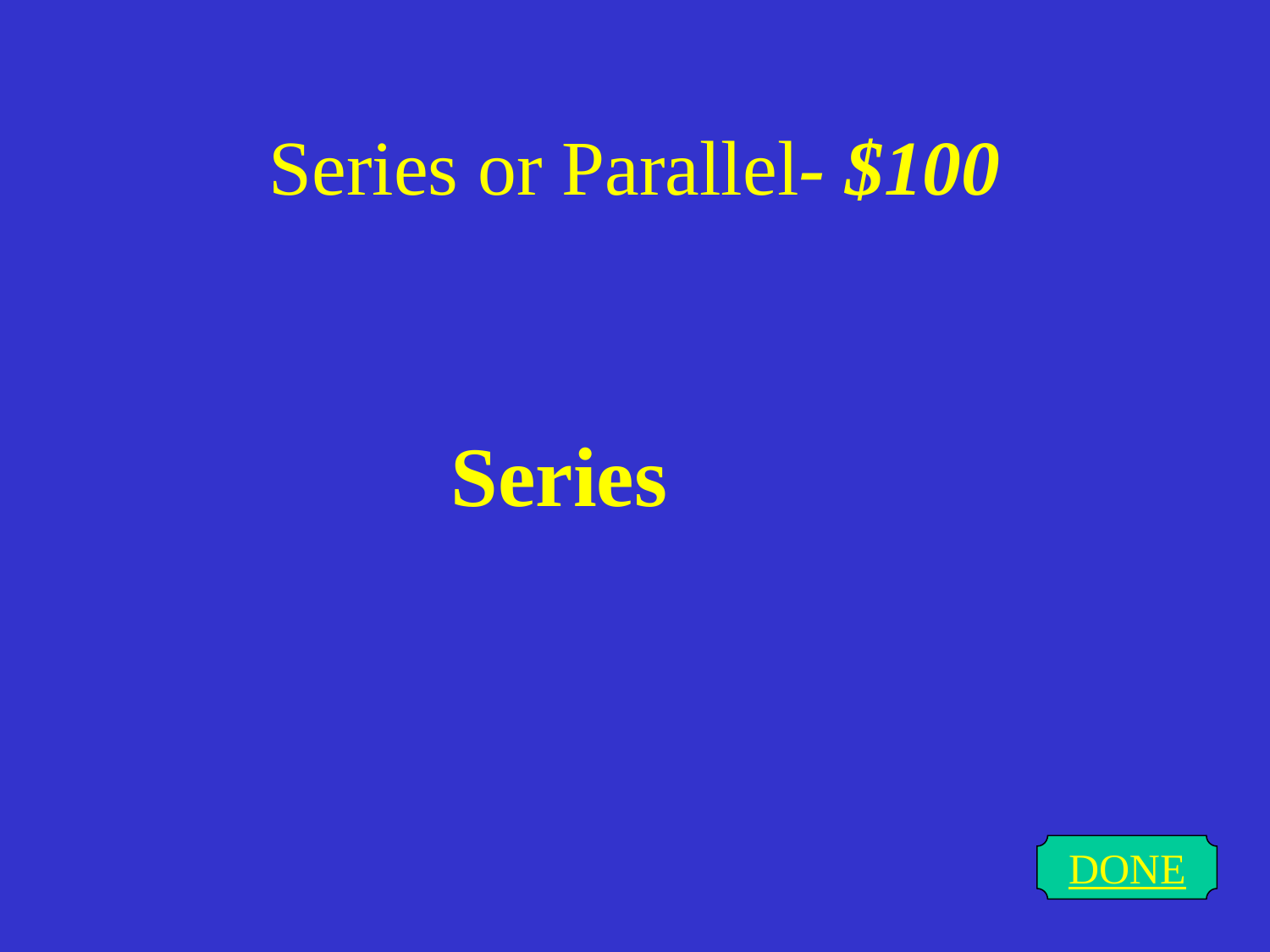

# Series or Parallel- $100
Series

DONE